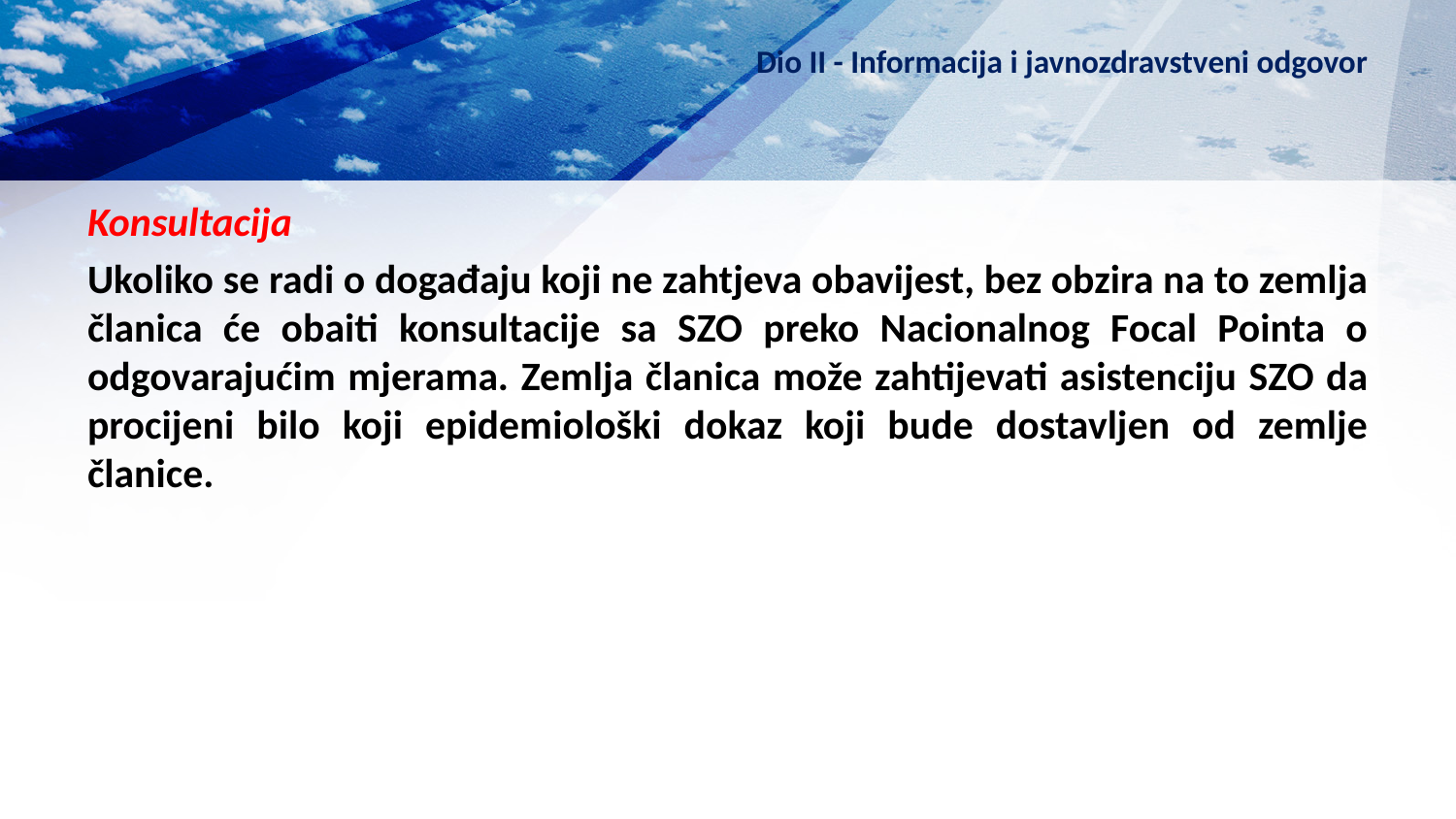

# Dio II - Informacija i javnozdravstveni odgovor

Konsultacija
Ukoliko se radi o događaju koji ne zahtjeva obavijest, bez obzira na to zemlja članica će obaiti konsultacije sa SZO preko Nacionalnog Focal Pointa o odgovarajućim mjerama. Zemlja članica može zahtijevati asistenciju SZO da procijeni bilo koji epidemiološki dokaz koji bude dostavljen od zemlje članice.